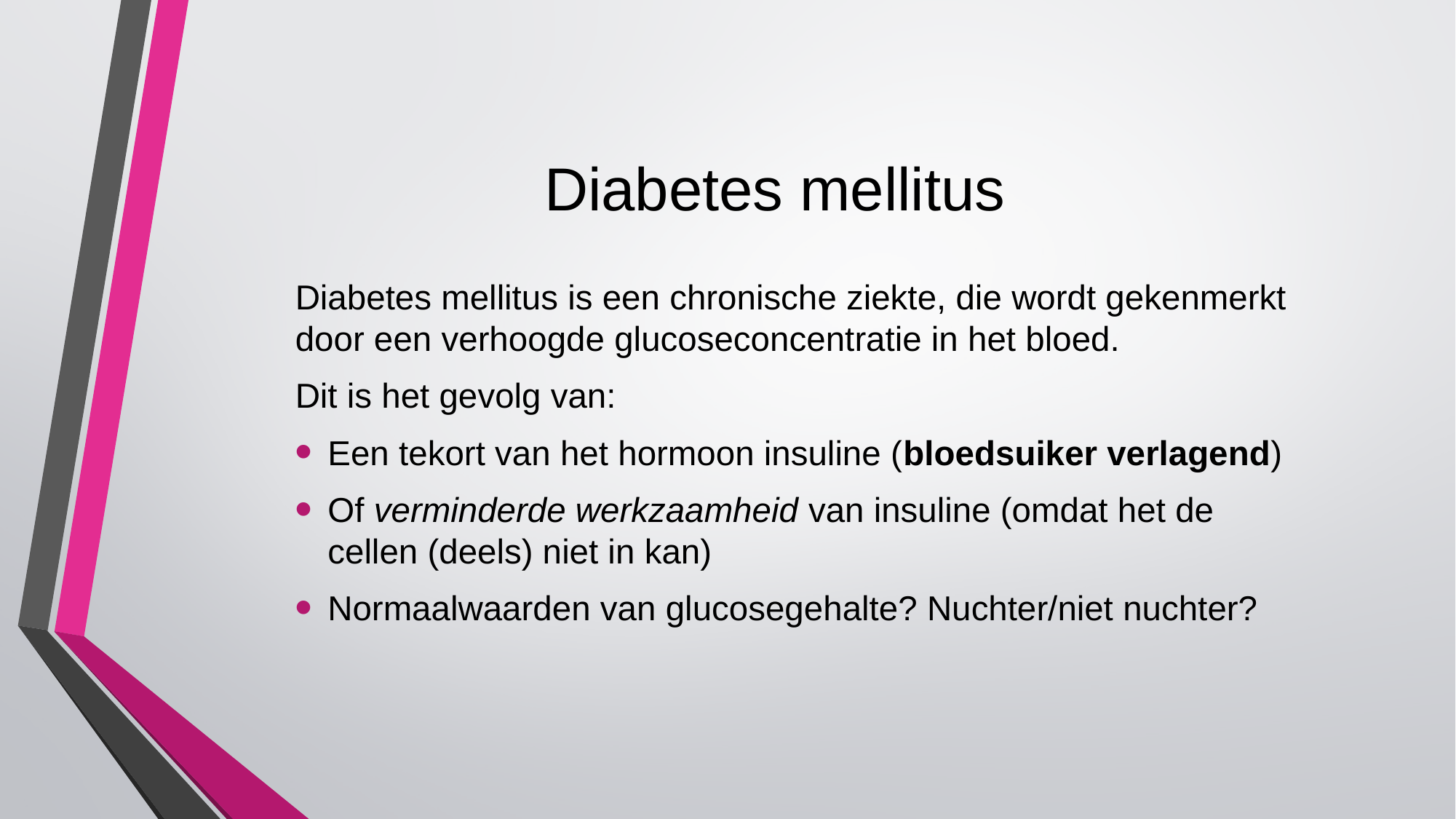

# Diabetes mellitus
Diabetes mellitus is een chronische ziekte, die wordt gekenmerkt door een verhoogde glucoseconcentratie in het bloed.
Dit is het gevolg van:
Een tekort van het hormoon insuline (bloedsuiker verlagend)
Of verminderde werkzaamheid van insuline (omdat het de cellen (deels) niet in kan)
Normaalwaarden van glucosegehalte? Nuchter/niet nuchter?